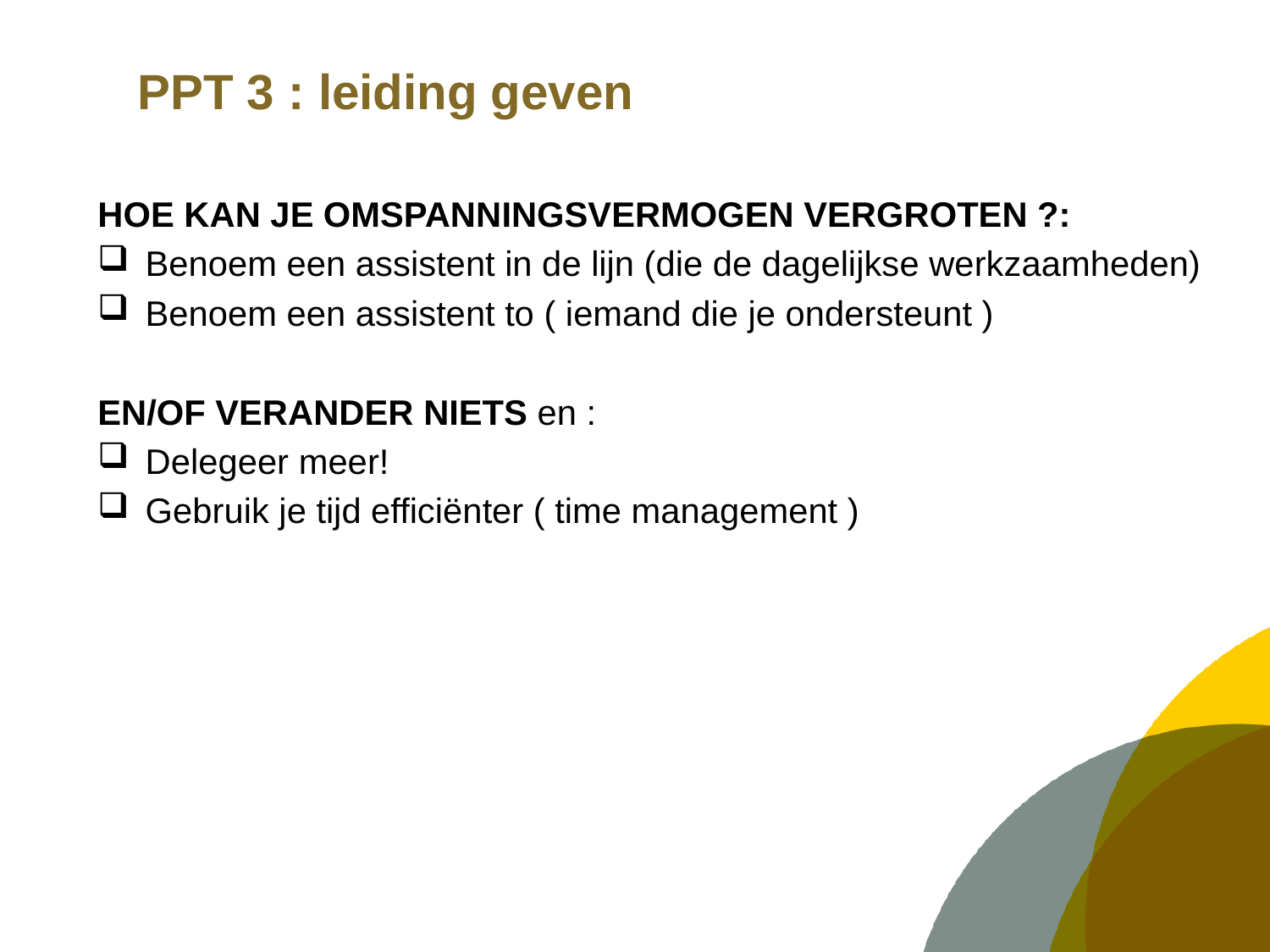

# PPT 3 : leiding geven

HOE KAN JE OMSPANNINGSVERMOGEN VERGROTEN ?:
Benoem een assistent in de lijn (die de dagelijkse werkzaamheden)
Benoem een assistent to ( iemand die je ondersteunt )

EN/OF VERANDER NIETS en :
Delegeer meer!
Gebruik je tijd efficiënter ( time management )